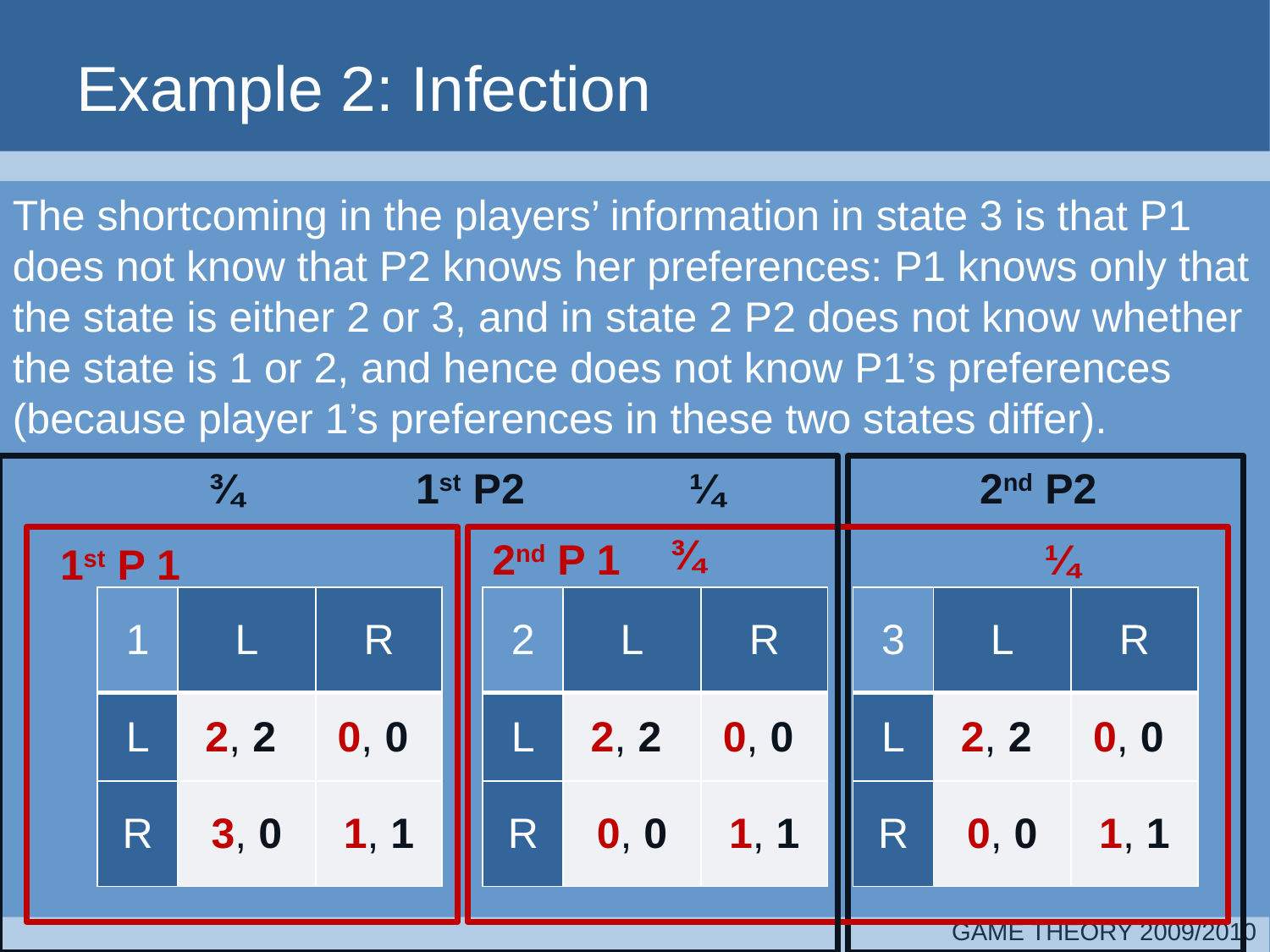

# Example 2: Infection
The shortcoming in the players’ information in state 3 is that P1 does not know that P2 knows her preferences: P1 knows only that the state is either 2 or 3, and in state 2 P2 does not know whether the state is 1 or 2, and hence does not know P1’s preferences (because player 1’s preferences in these two states differ).

¾
1st P2
¼
2nd P2

¾

2nd P 1
¼
1st P 1
| 1 | L | R |
| --- | --- | --- |
| L | 2, 2 | 0, 0 |
| R | 3, 0 | 1, 1 |
| 2 | L | R |
| --- | --- | --- |
| L | 2, 2 | 0, 0 |
| R | 0, 0 | 1, 1 |
| 3 | L | R |
| --- | --- | --- |
| L | 2, 2 | 0, 0 |
| R | 0, 0 | 1, 1 |
GAME THEORY 2009/2010